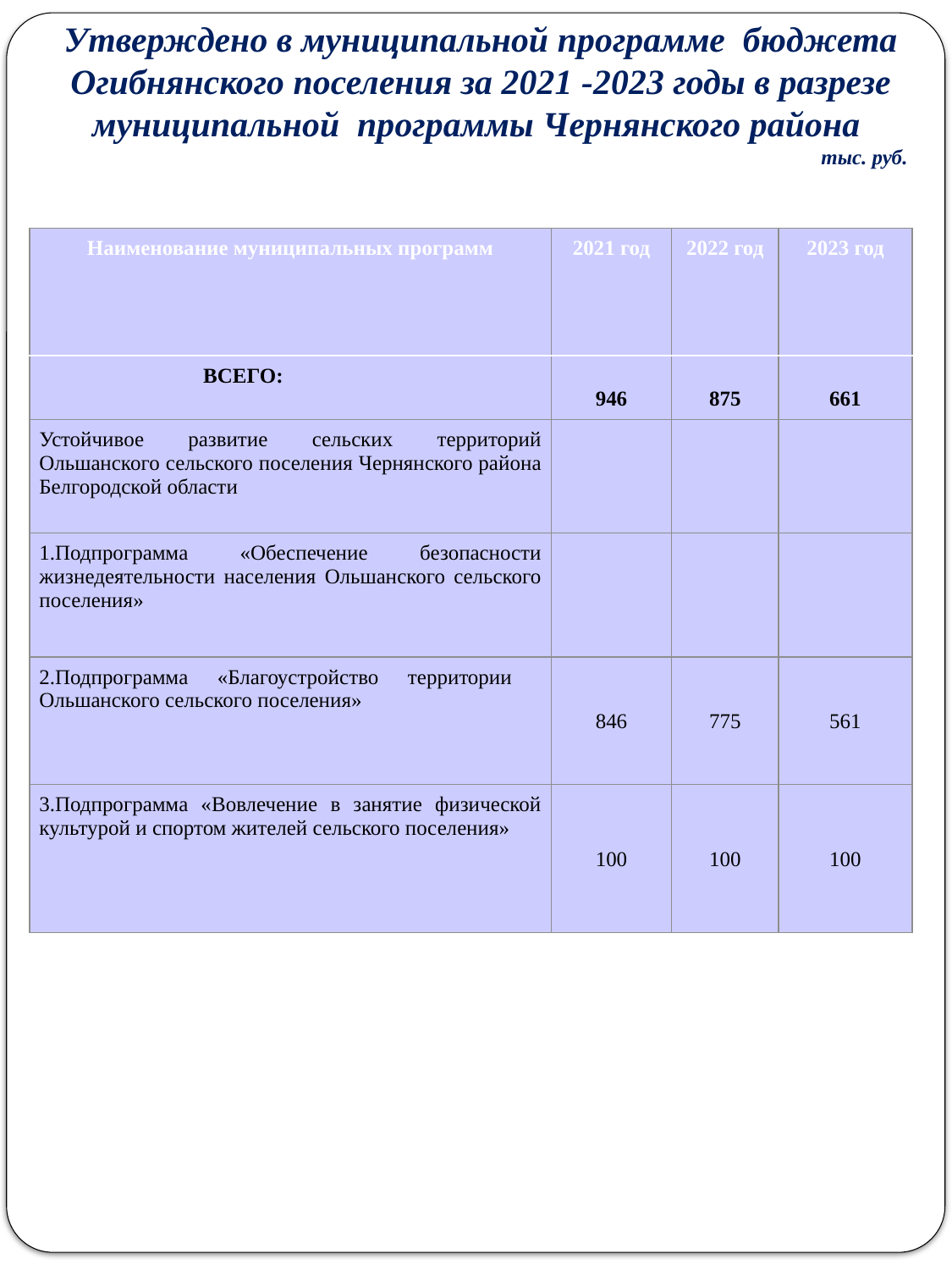

Утверждено в муниципальной программе  бюджета Огибнянского поселения за 2021 -2023 годы в разрезе муниципальной  программы Чернянского района
                                                                                                                                                 тыс. руб.
| Наименование муниципальных программ | 2021 год | 2022 год | 2023 год |
| --- | --- | --- | --- |
| ВСЕГО: | 946 | 875 | 661 |
| Устойчивое развитие сельских территорий Ольшанского сельского поселения Чернянского района Белгородской области |  |  |  |
| 1.Подпрограмма «Обеспечение безопасности жизнедеятельности населения Ольшанского сельского поселения» |  |  |  |
| 2.Подпрограмма «Благоустройство территории Ольшанского сельского поселения» | 846 | 775 | 561 |
| 3.Подпрограмма «Вовлечение в занятие физической культурой и спортом жителей сельского поселения» | 100 | 100 | 100 |